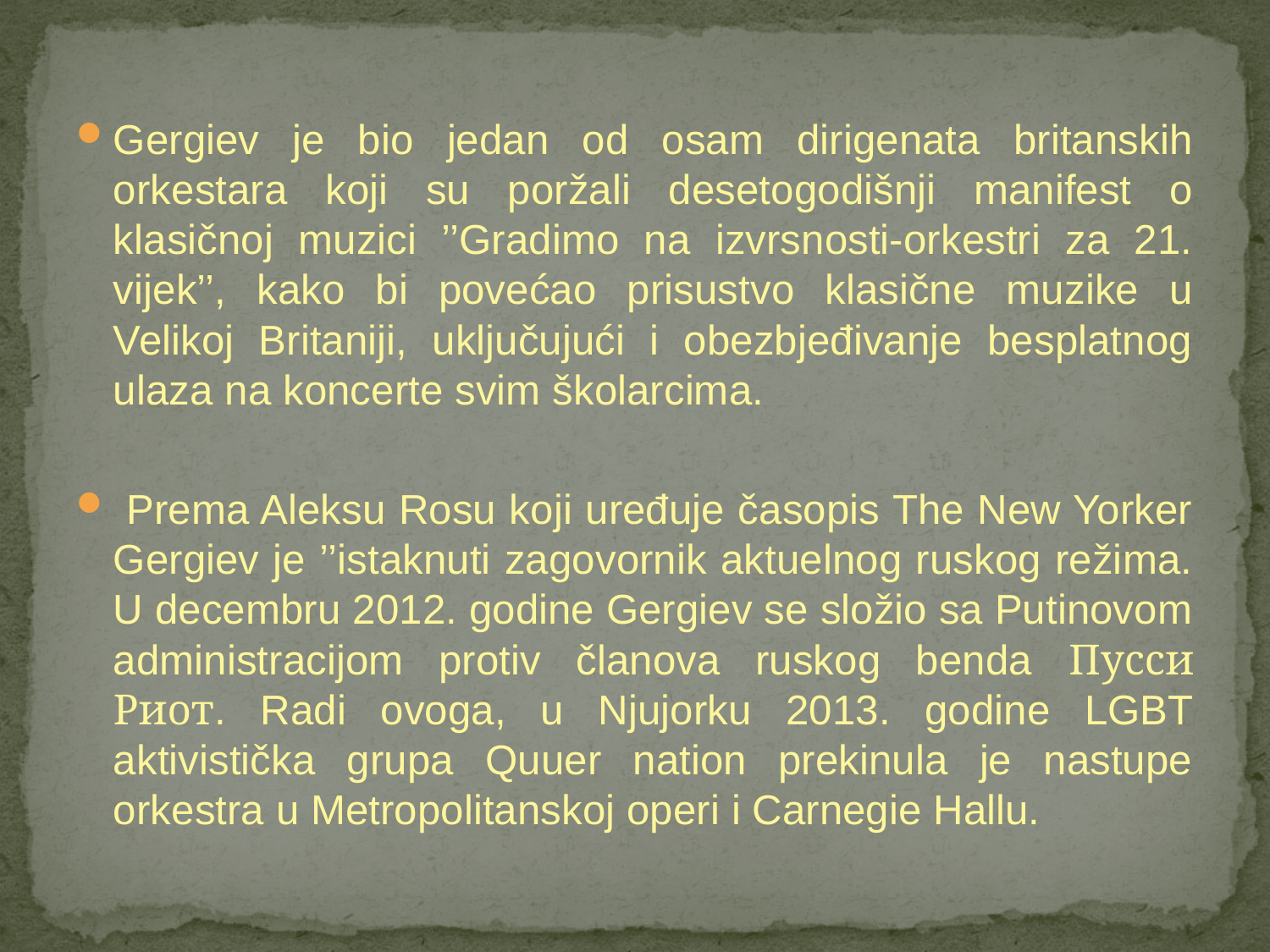

#
Gergiev je bio jedan od osam dirigenata britanskih orkestara koji su poržali desetogodišnji manifest o klasičnoj muzici ’’Gradimo na izvrsnosti-orkestri za 21. vijek’’, kako bi povećao prisustvo klasične muzike u Velikoj Britaniji, uključujući i obezbjeđivanje besplatnog ulaza na koncerte svim školarcima.

 Prema Aleksu Rosu koji uređuje časopis The New Yorker Gergiev je ’’istaknuti zagovornik aktuelnog ruskog režima. U decembru 2012. godine Gergiev se složio sa Putinovom administracijom protiv članova ruskog benda Пусси Риот. Radi ovoga, u Njujorku 2013. godine LGBT aktivistička grupa Quuer nation prekinula je nastupe orkestra u Metropolitanskoj operi i Carnegie Hallu.